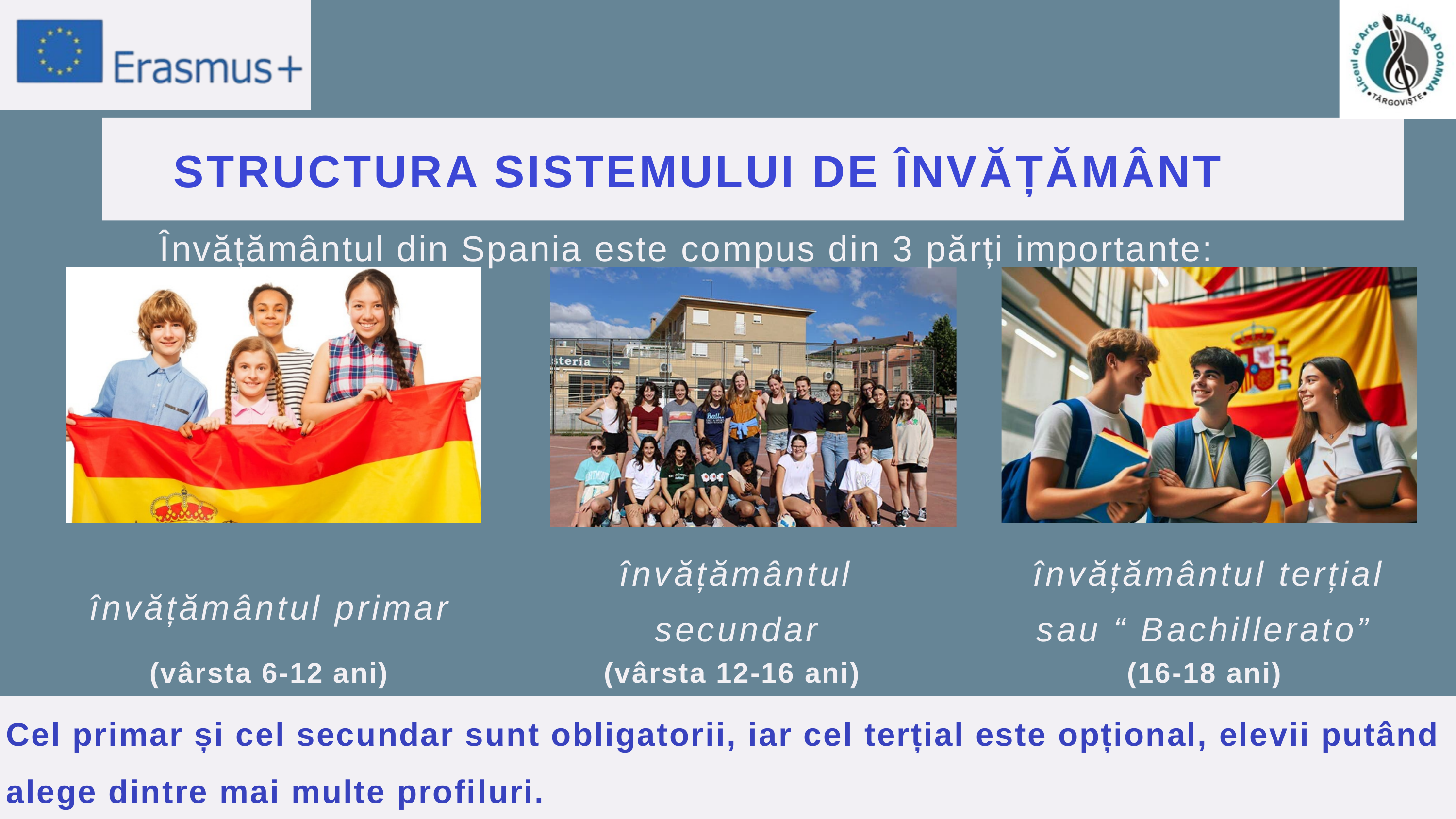

STRUCTURA SISTEMULUI DE ÎNVĂȚĂMÂNT
Învățământul din Spania este compus din 3 părți importante:

învățământul secundar
învățământul terțial sau “ Bachillerato”
învățământul primar
(vârsta 6-12 ani)
(vârsta 12-16 ani)
(16-18 ani)
Cel primar și cel secundar sunt obligatorii, iar cel terțial este opțional, elevii putând alege dintre mai multe profiluri.